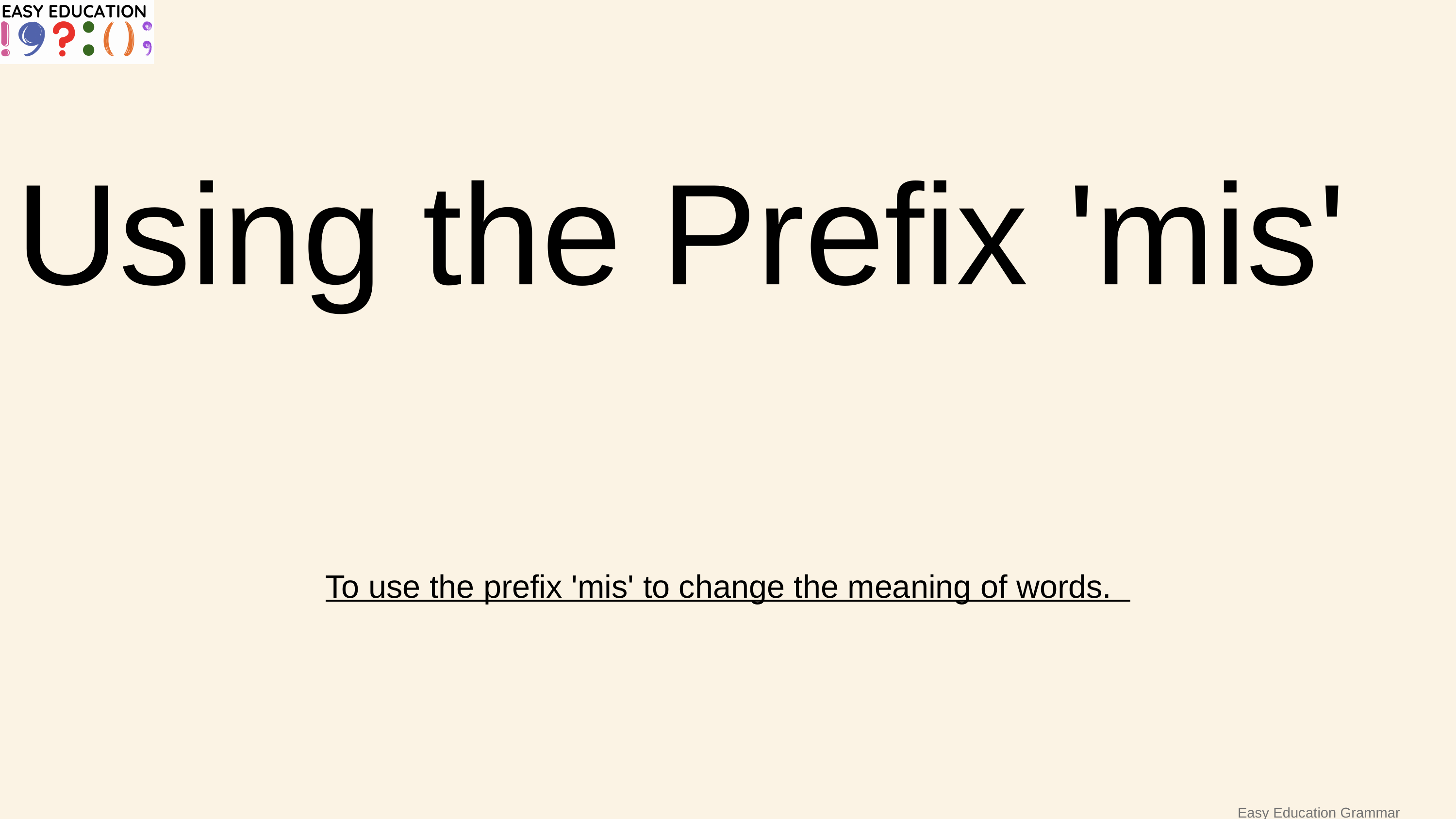

Using the Prefix 'mis'
To use the prefix 'mis' to change the meaning of words.